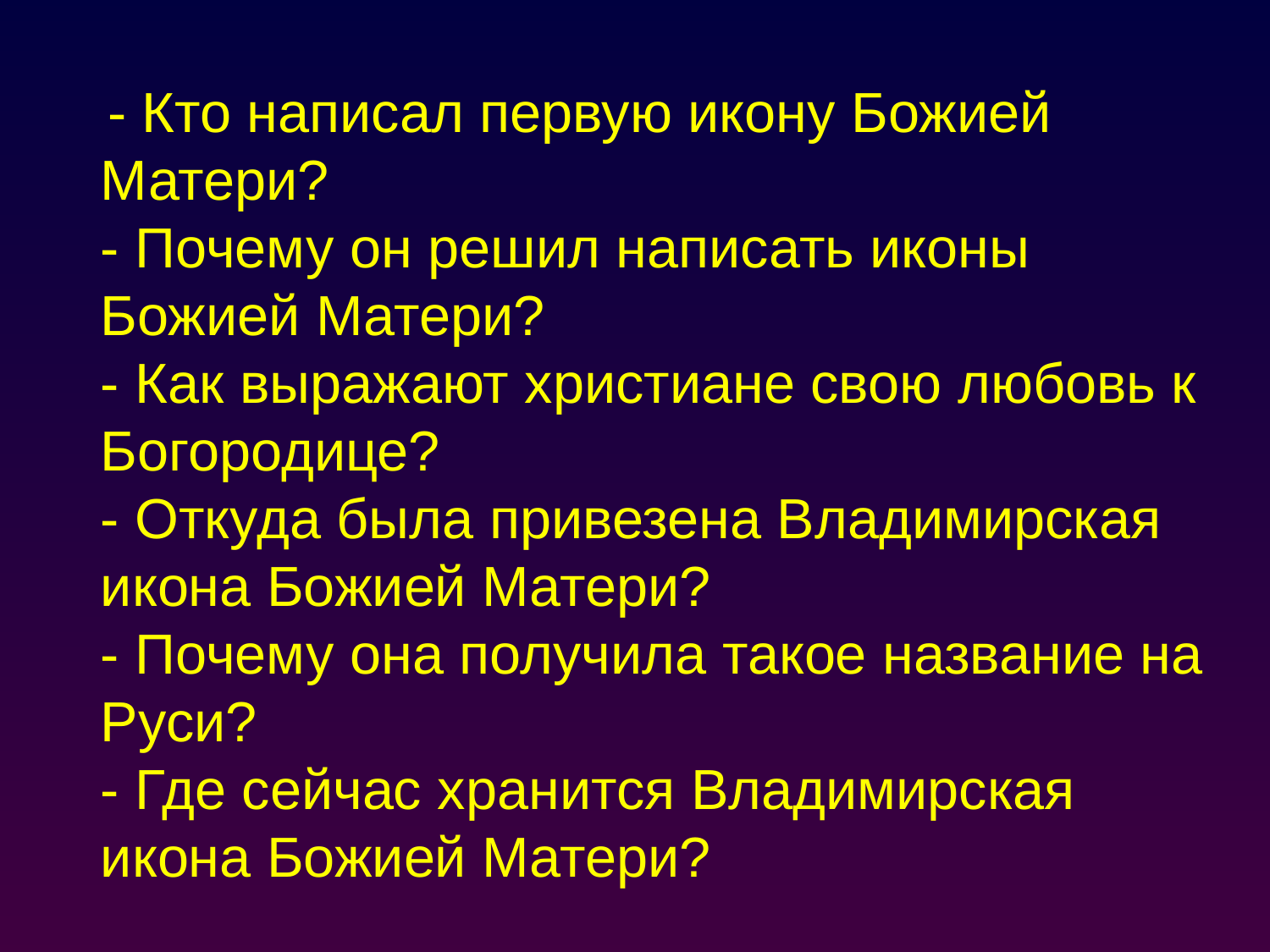

# - Кто написал первую икону Божией Матери? - Почему он решил написать иконы Божией Матери? - Как выражают христиане свою любовь к Богородице? - Откуда была привезена Владимирская икона Божией Матери? - Почему она получила такое название на Руси? - Где сейчас хранится Владимирская икона Божией Матери?